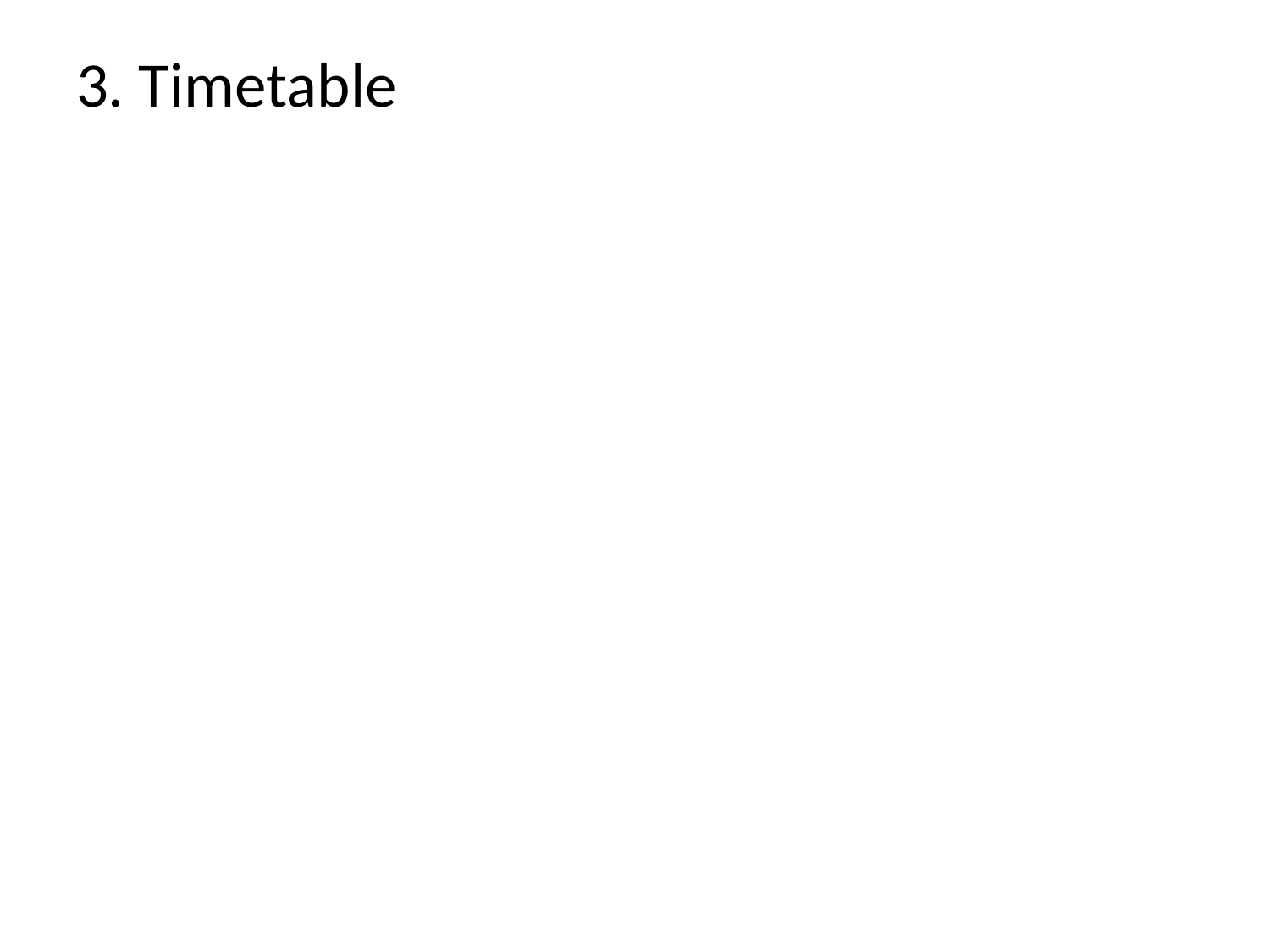

FRIDAY
9:00 AM	Youth C and Youth D	Registration Open
9:30 AM	Youth C and Youth D	Registration Closes / Briefing
9:45 AM	Youth C and Youth D	BoulderJam Starts
11:45 AM	Youth C and Youth D	BoulderJam Finishes
12:15 PM	Youth C and Youth D	Results published
12:30 PM	Youth C and Youth D	End Appeal Period
1:00 PM	Youth C and Youth D	Presentation
11:00 AM	Open A	Registration Open
11:30 AM	Open A	Registration Closes
11:30 AM	Open A	Isolation Opens
11:45 AM	Open A	Isolation closes
12:30 PM	Open A	Qualifications Start
6:00 PM	Open A	Qualifications Finishes
6:15 PM	Open A	Results Published
6:30 PM	Open A	End Appeal Period
3:00 PM		Major Sponsor Event

SATURDAY
Time	Category	Event
8:30 AM	Open A	Isolation Opens
8:40 AM	Open A	Isolation closes
8:50 AM	Open A	Semi Finals Starts
11:00 AM	Open A	Semi Finals End
11:15 AM	Open A	Results Published
11:30 AM	Open A	End Appeal Period
11:30 AM		SCA AGM
1:15 PM	Open A	Isolation Opens
1:30 PM	Open A	Isolation closes
2:30 PM	Open A	Finals Starts
5:00 PM	Open A	Final Ends
5:15 PM	Open A	Results Published
5:30 PM	Open A	End Appeal Period
8:00 PM	Open A	Presentation
7:00 PM		Gala Event

SUNDAY
Time	Category	Event
8:00 AM	Youth B Female & Male – Youth A Female	Registration Open
8:30 AM	Youth B Female & Male – Youth A Female	Registration Closes / Briefing
8:45 AM	Youth B Female & Male – Youth A Female	BoulderJam Starts
10:45 AM	Youth B Female & Male – Youth A Female	BoulderJam Finishes
11:15 PM	Youth B Female & Male – Youth A Female	Results Published
11:30 PM	Youth B Female & Male – Youth A Female	End Appeal Period
10:15 AM	Youth A Male – Junior Male & Female	Registration Open
10:45 AM	Youth A Male – Junior Male & Female	Registration Closes / Briefing
11:00 AM	Youth A Male – Junior Male & Female	BoulderJam Starts
1:00 PM	Youth A Male – Junior Male & Female	BoulderJam Finishes
1:30 PM	Youth A Male – Junior Male & Female	Results Published
1:45 PM	Youth A Male – Junior Male & Female	End Appeal Period
12:30 PM	Open B and Master	Registration Open
1:00 PM	Open B and Master	Registration Closes / Briefing
1:15 PM	Open B and Master	BoulderJam Starts
3:15 PM	Open B and Master	BoulderJam Finishes
3:45 PM	Open B and Master	Results Published
4:00 PM	Open B and Master	End Appeal Period
4:00 PM	Open B and Master	Presentation
2:45 PM	Youth B, Youth A and Juniors	Isolation Opens
3:00 PM	Youth B, Youth A and Juniors	Isolation closes
4:00 PM	Youth B, Youth A and Juniors	Final Starts
6:00 PM	Youth B, Youth A and Juniors	Final Ends
6:15 PM	Youth B, Youth A and Juniors	Results Published
6:30 PM	Youth B, Youth A and Juniors	End Appeal Period
6:30 PM	Youth B, Youth A and Juniors	Presentations

# 3. Timetable